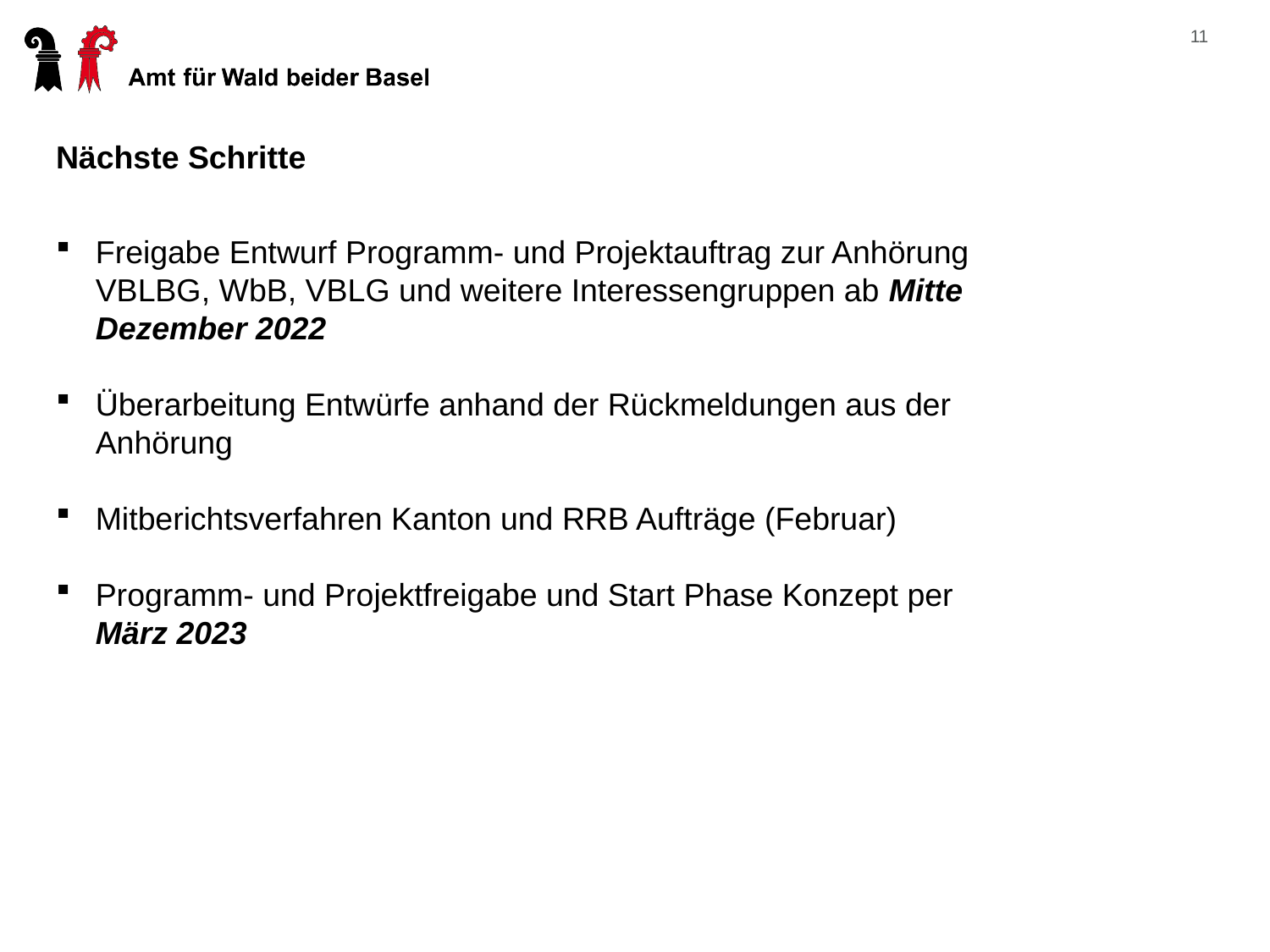

11
Nächste Schritte
Freigabe Entwurf Programm- und Projektauftrag zur Anhörung VBLBG, WbB, VBLG und weitere Interessengruppen ab Mitte Dezember 2022

Überarbeitung Entwürfe anhand der Rückmeldungen aus der Anhörung

Mitberichtsverfahren Kanton und RRB Aufträge (Februar)

Programm- und Projektfreigabe und Start Phase Konzept per März 2023